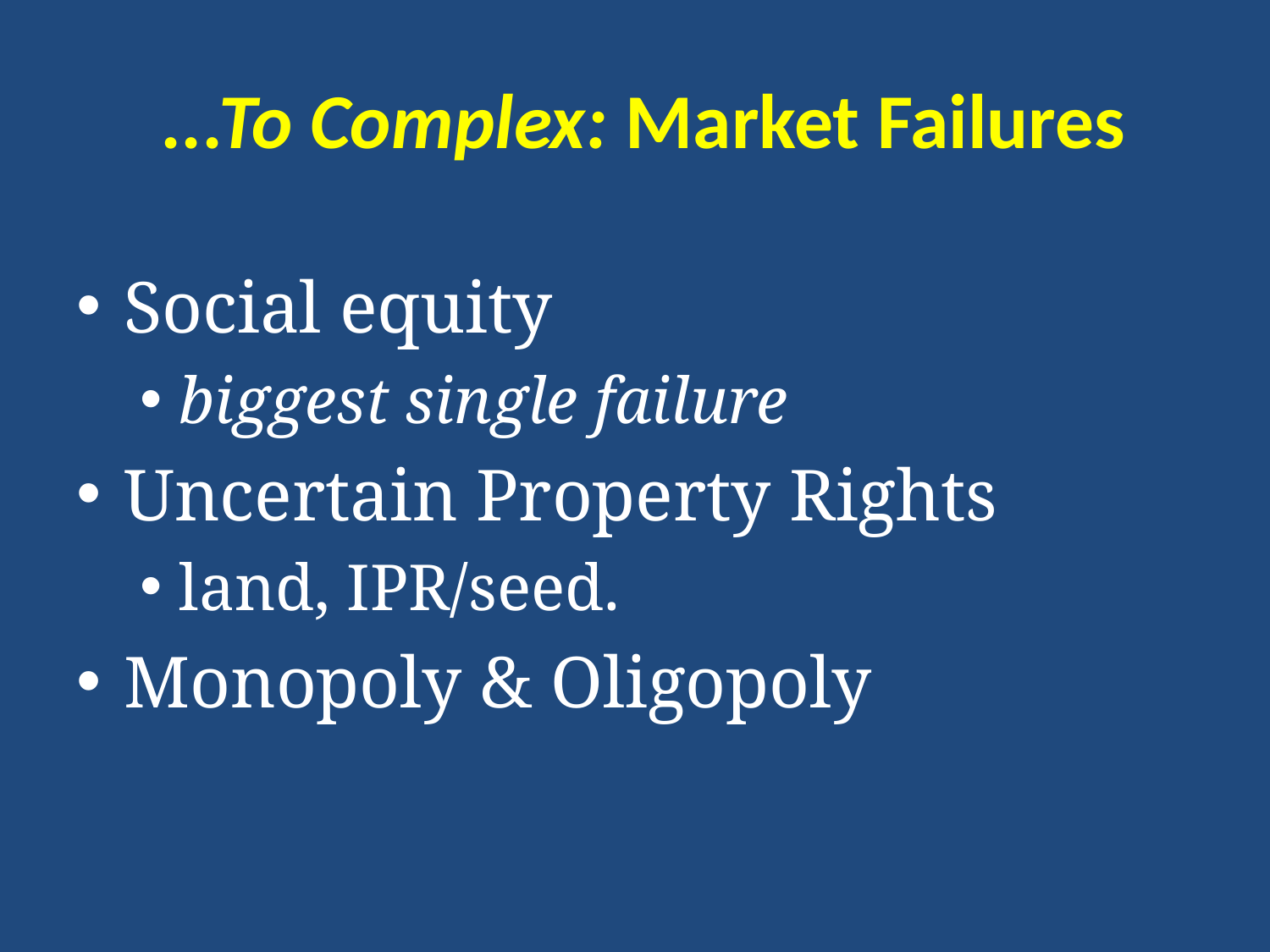

# ...To Complex: Market Failures
Social equity
biggest single failure
Uncertain Property Rights
land, IPR/seed.
Monopoly & Oligopoly